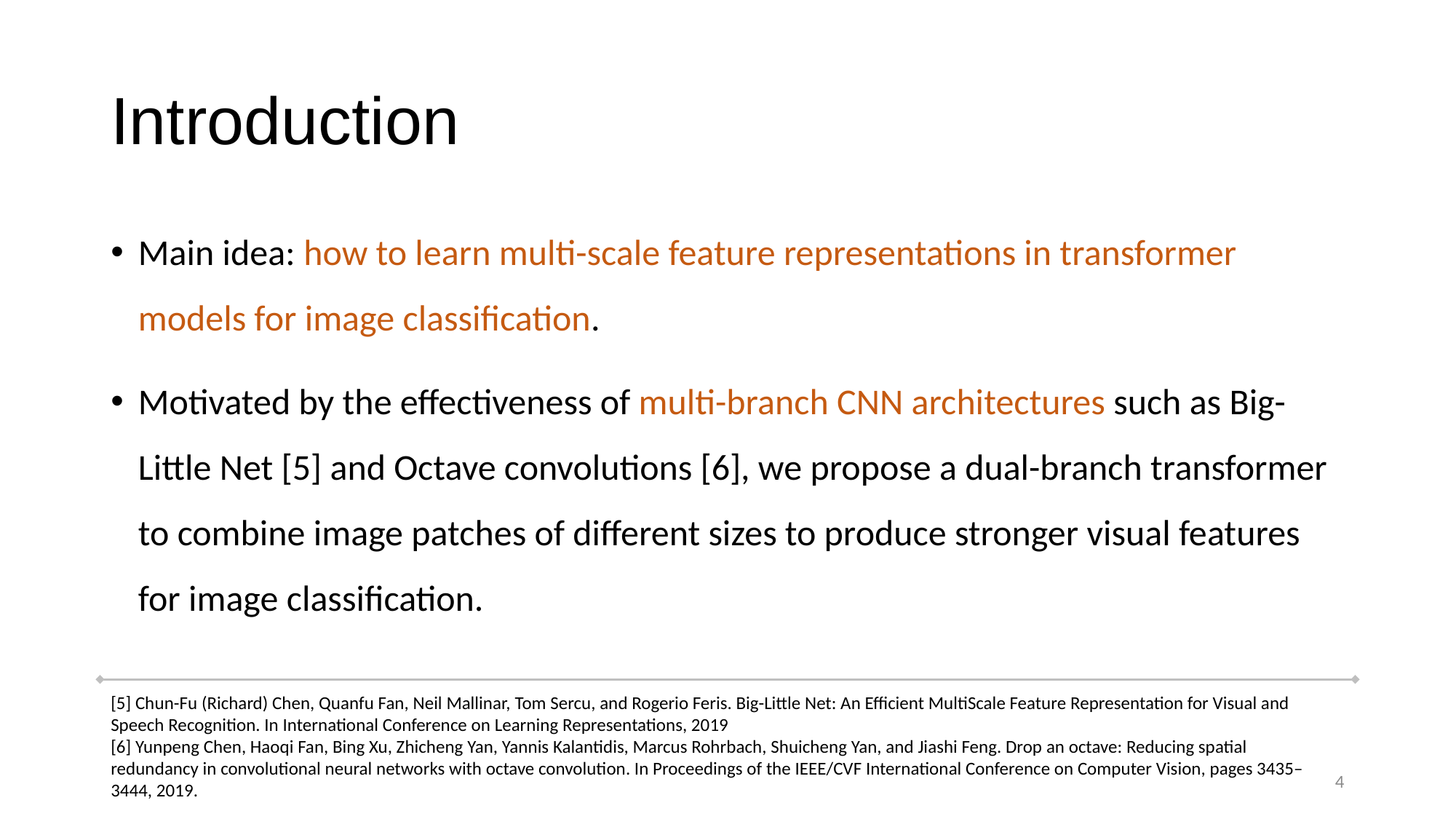

# Introduction
Main idea: how to learn multi-scale feature representations in transformer models for image classification.
Motivated by the effectiveness of multi-branch CNN architectures such as Big-Little Net [5] and Octave convolutions [6], we propose a dual-branch transformer to combine image patches of different sizes to produce stronger visual features for image classification.
[5] Chun-Fu (Richard) Chen, Quanfu Fan, Neil Mallinar, Tom Sercu, and Rogerio Feris. Big-Little Net: An Efficient MultiScale Feature Representation for Visual and Speech Recognition. In International Conference on Learning Representations, 2019
[6] Yunpeng Chen, Haoqi Fan, Bing Xu, Zhicheng Yan, Yannis Kalantidis, Marcus Rohrbach, Shuicheng Yan, and Jiashi Feng. Drop an octave: Reducing spatial redundancy in convolutional neural networks with octave convolution. In Proceedings of the IEEE/CVF International Conference on Computer Vision, pages 3435–3444, 2019.
4